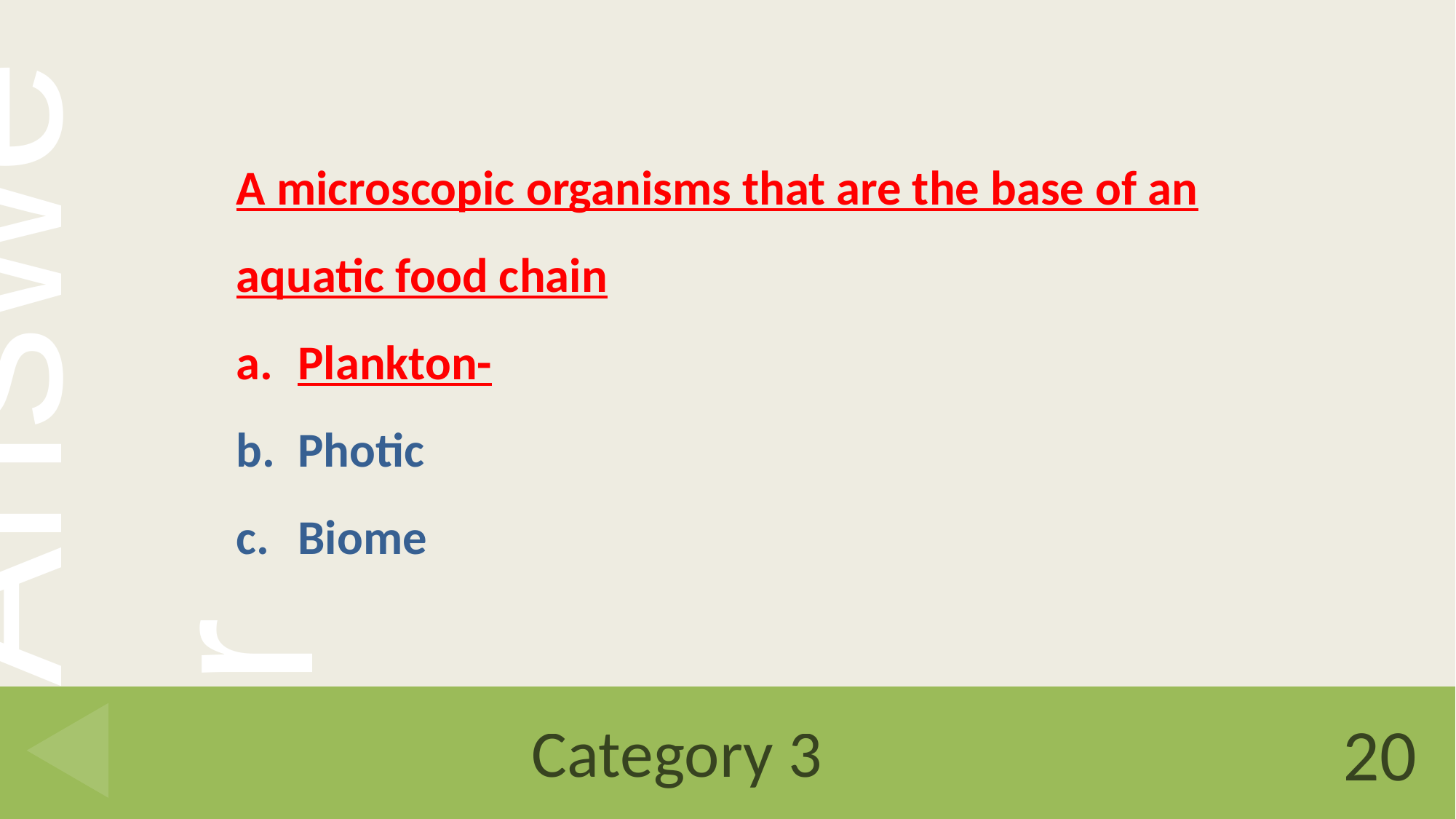

A microscopic organisms that are the base of an aquatic food chain
Plankton-
Photic
Biome
# Category 3
20